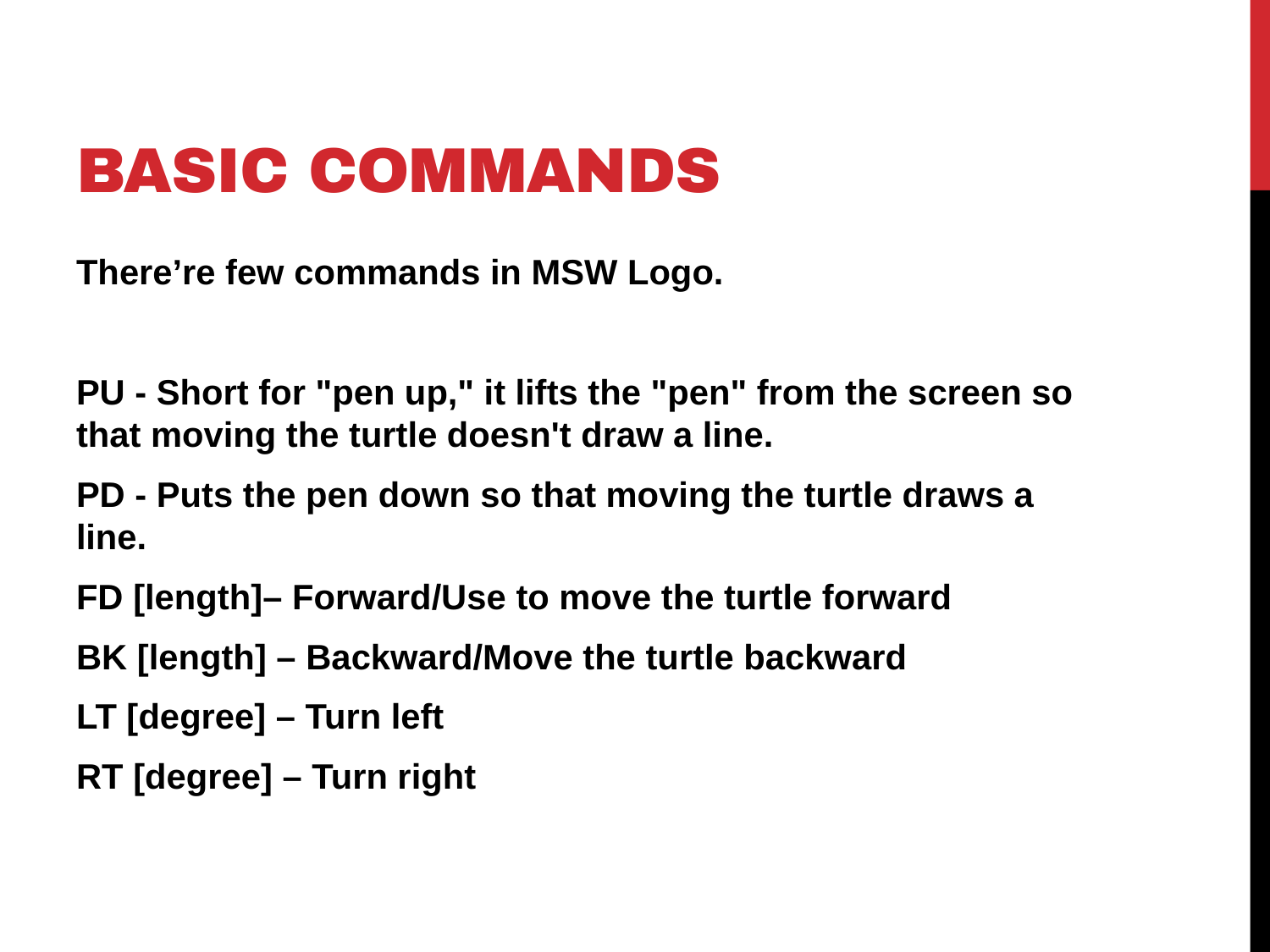

# Basic Commands
There’re few commands in MSW Logo.

PU - Short for "pen up," it lifts the "pen" from the screen so that moving the turtle doesn't draw a line.
PD - Puts the pen down so that moving the turtle draws a line.
FD [length]– Forward/Use to move the turtle forward
BK [length] – Backward/Move the turtle backward
LT [degree] – Turn left
RT [degree] – Turn right